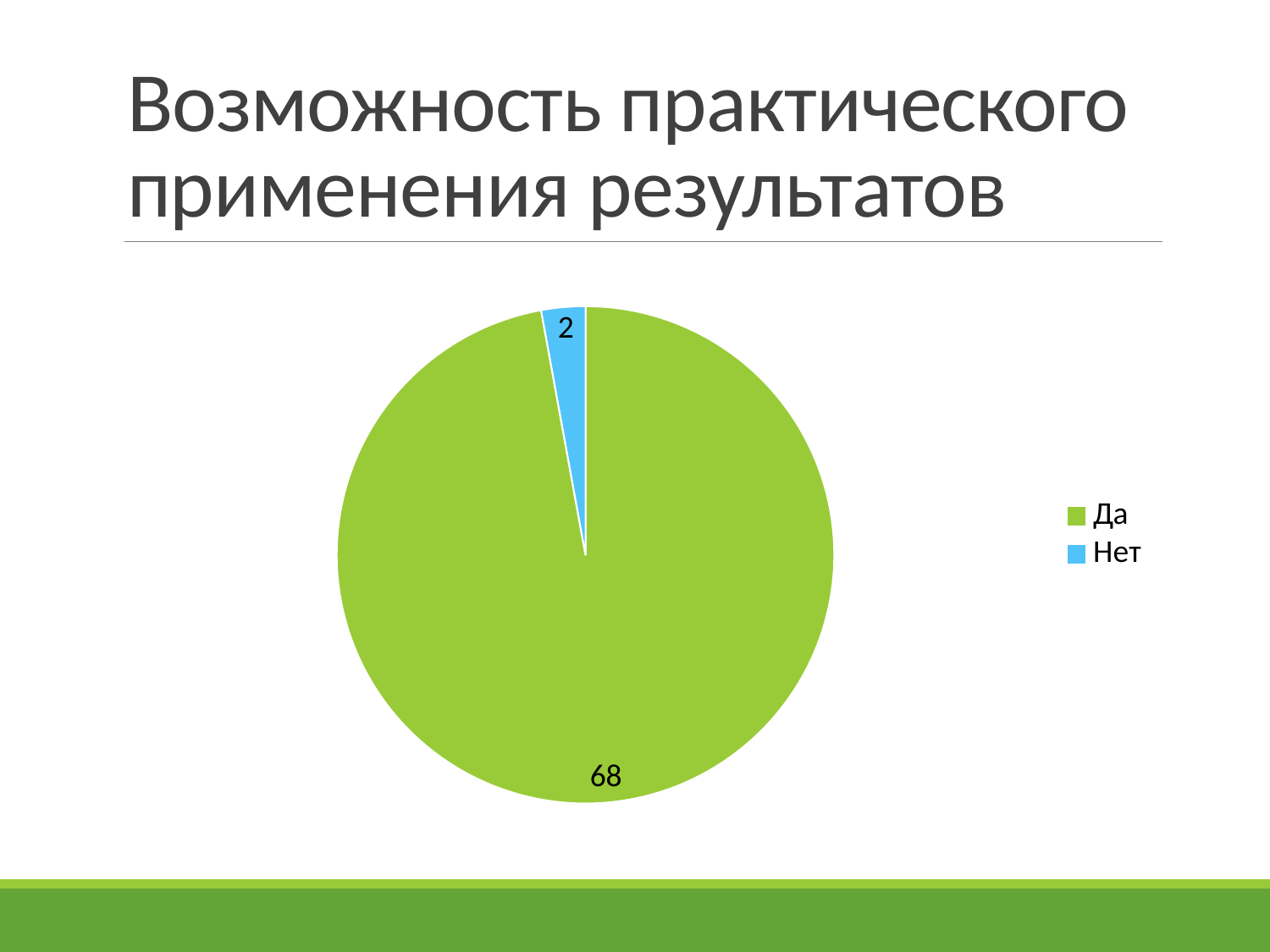

# Возможность практического применения результатов

### Chart

| Category |  |
|---|---|
| Да | 68.0 |
| Нет | 2.0 |